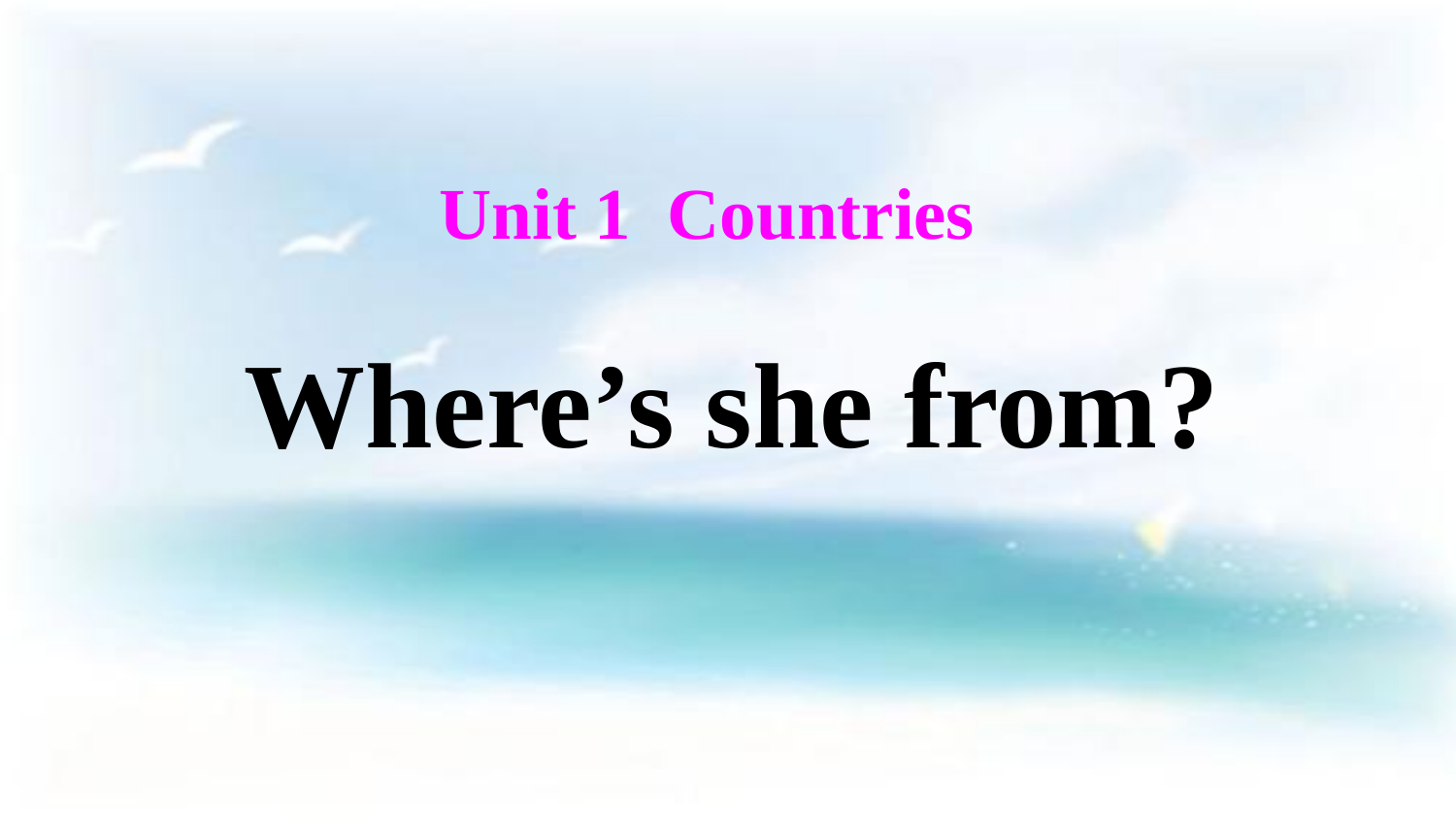

# Unit 1  Countries Where’s she from?